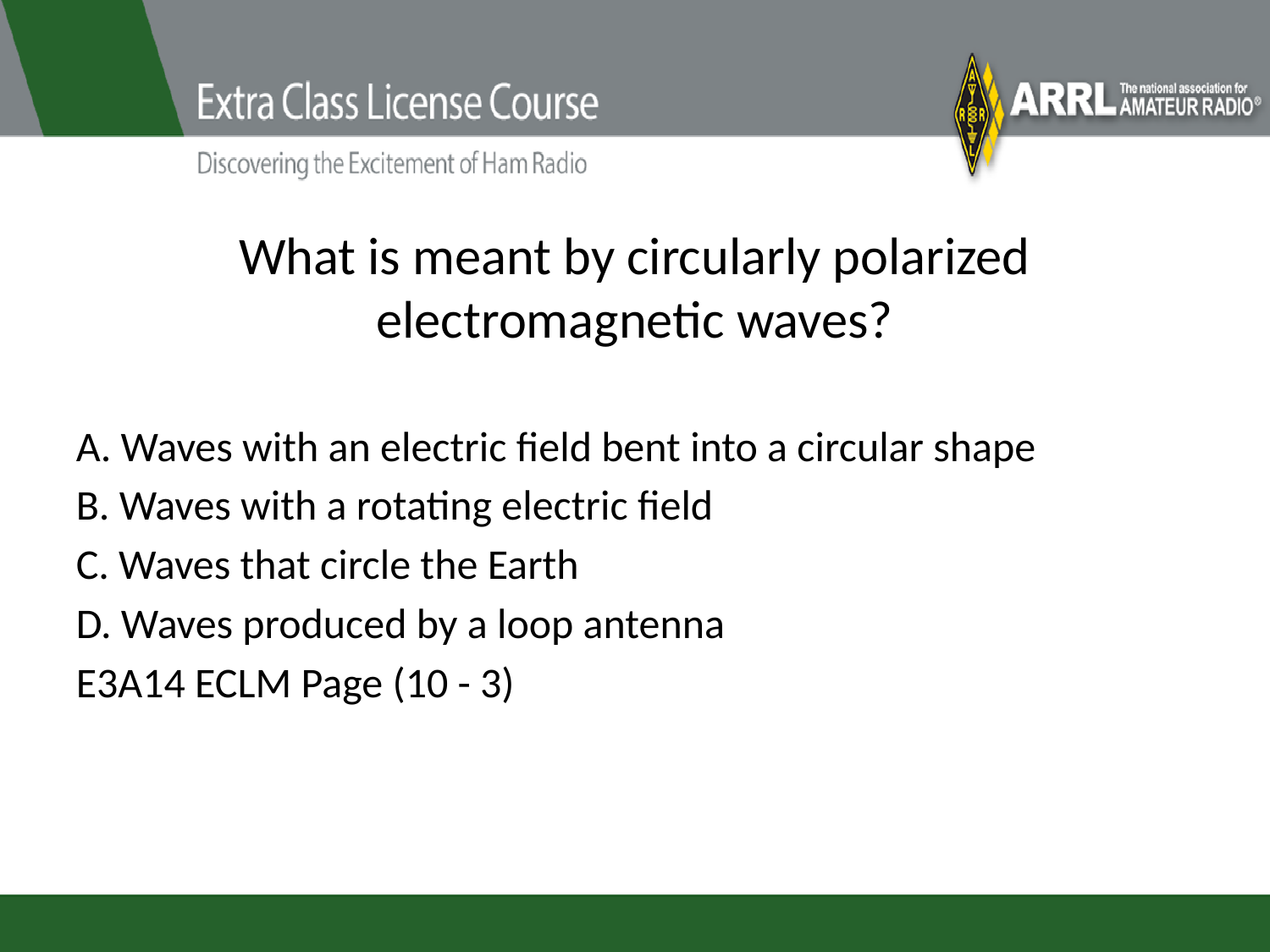

# What is meant by circularly polarized electromagnetic waves?
A. Waves with an electric field bent into a circular shape
B. Waves with a rotating electric field
C. Waves that circle the Earth
D. Waves produced by a loop antenna
E3A14 ECLM Page (10 - 3)